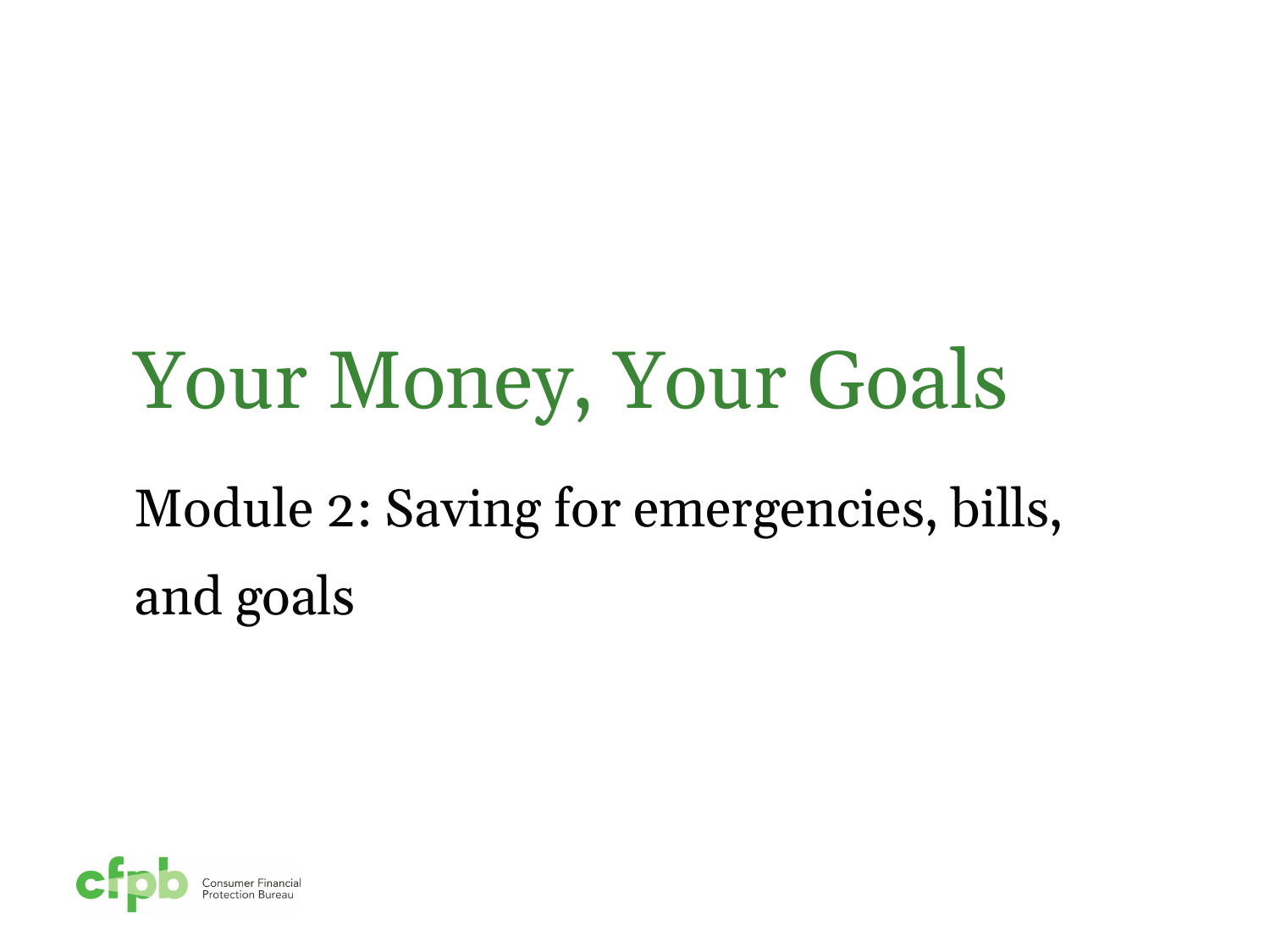

# Your Money, Your Goals
Module 2: Saving for emergencies, bills, and goals